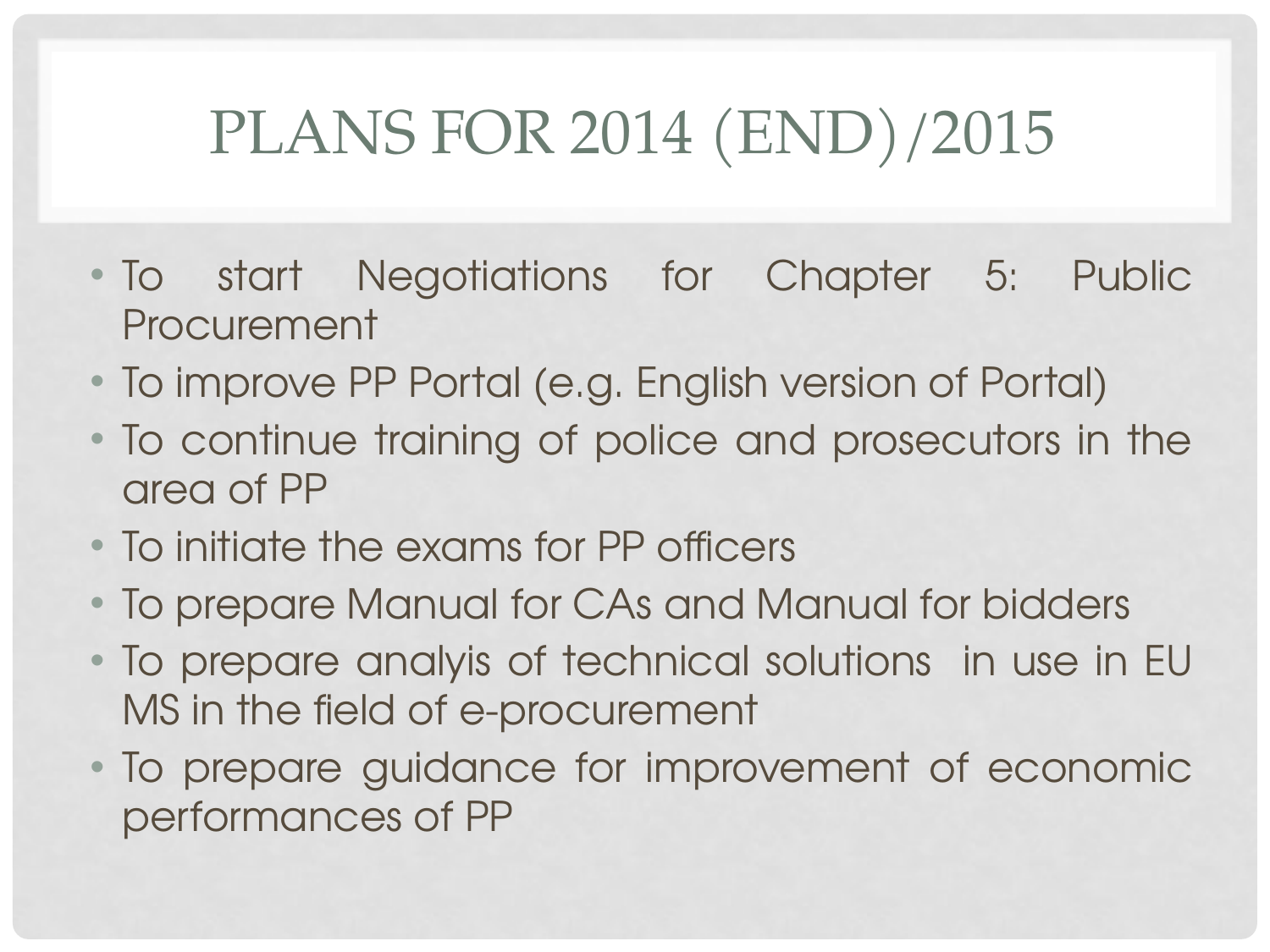

# plANS FOR 2014 (END)/2015
To start Negotiations for Chapter 5: Public Procurement
To improve PP Portal (e.g. English version of Portal)
To continue training of police and prosecutors in the area of PP
To initiate the exams for PP officers
To prepare Manual for CAs and Manual for bidders
To prepare analyis of technical solutions  in use in EU MS in the field of e-procurement
To prepare guidance for improvement of economic performances of PP